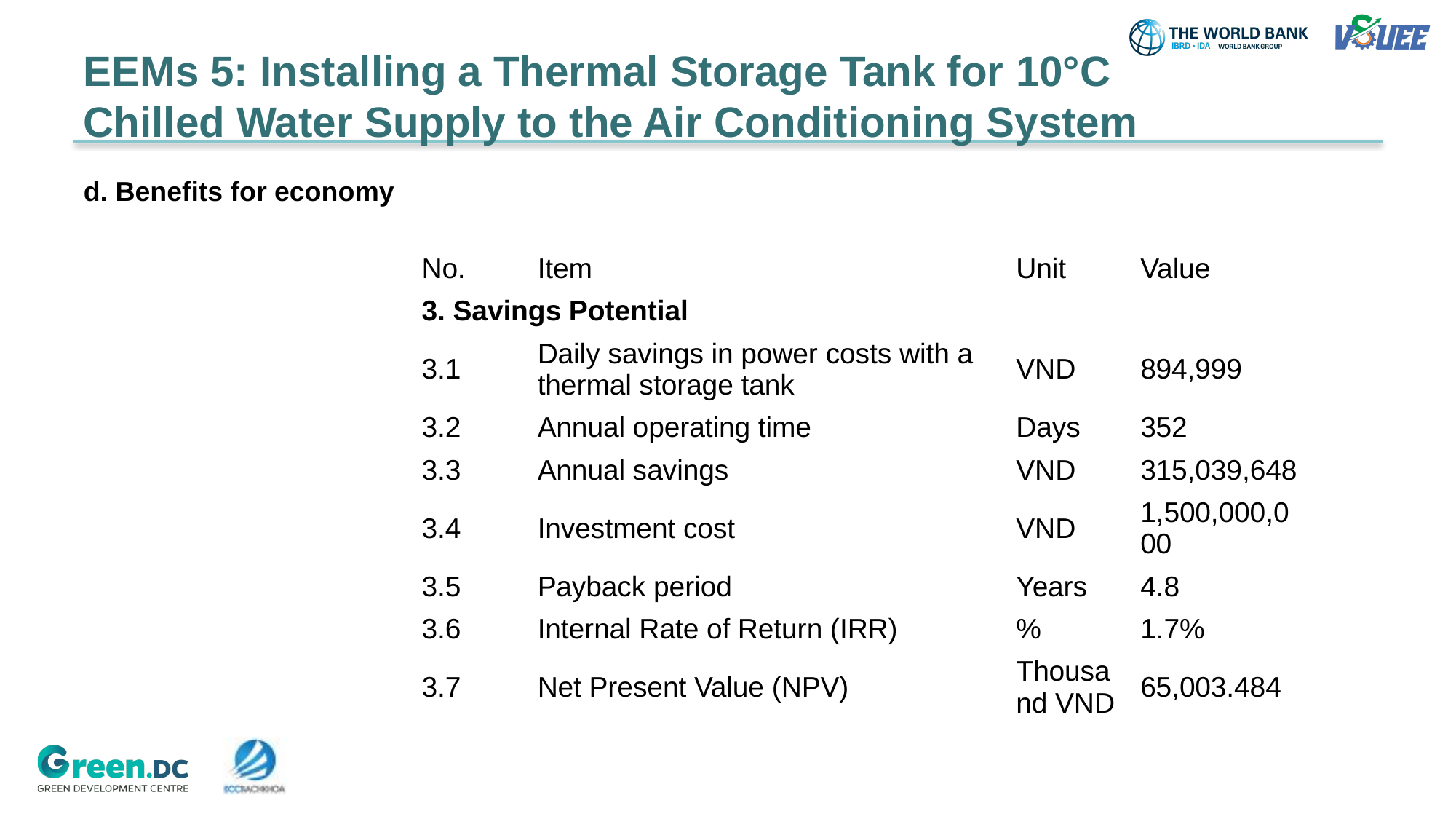

# EEMs 5: Installing a Thermal Storage Tank for 10°C Chilled Water Supply to the Air Conditioning System
d. Benefits for economy
| No. | Item | Unit | Value |
| --- | --- | --- | --- |
| 3. Savings Potential |  |  |  |
| 3.1 | Daily savings in power costs with a thermal storage tank | VND | 894,999 |
| 3.2 | Annual operating time | Days | 352 |
| 3.3 | Annual savings | VND | 315,039,648 |
| 3.4 | Investment cost | VND | 1,500,000,000 |
| 3.5 | Payback period | Years | 4.8 |
| 3.6 | Internal Rate of Return (IRR) | % | 1.7% |
| 3.7 | Net Present Value (NPV) | Thousand VND | 65,003.484 |